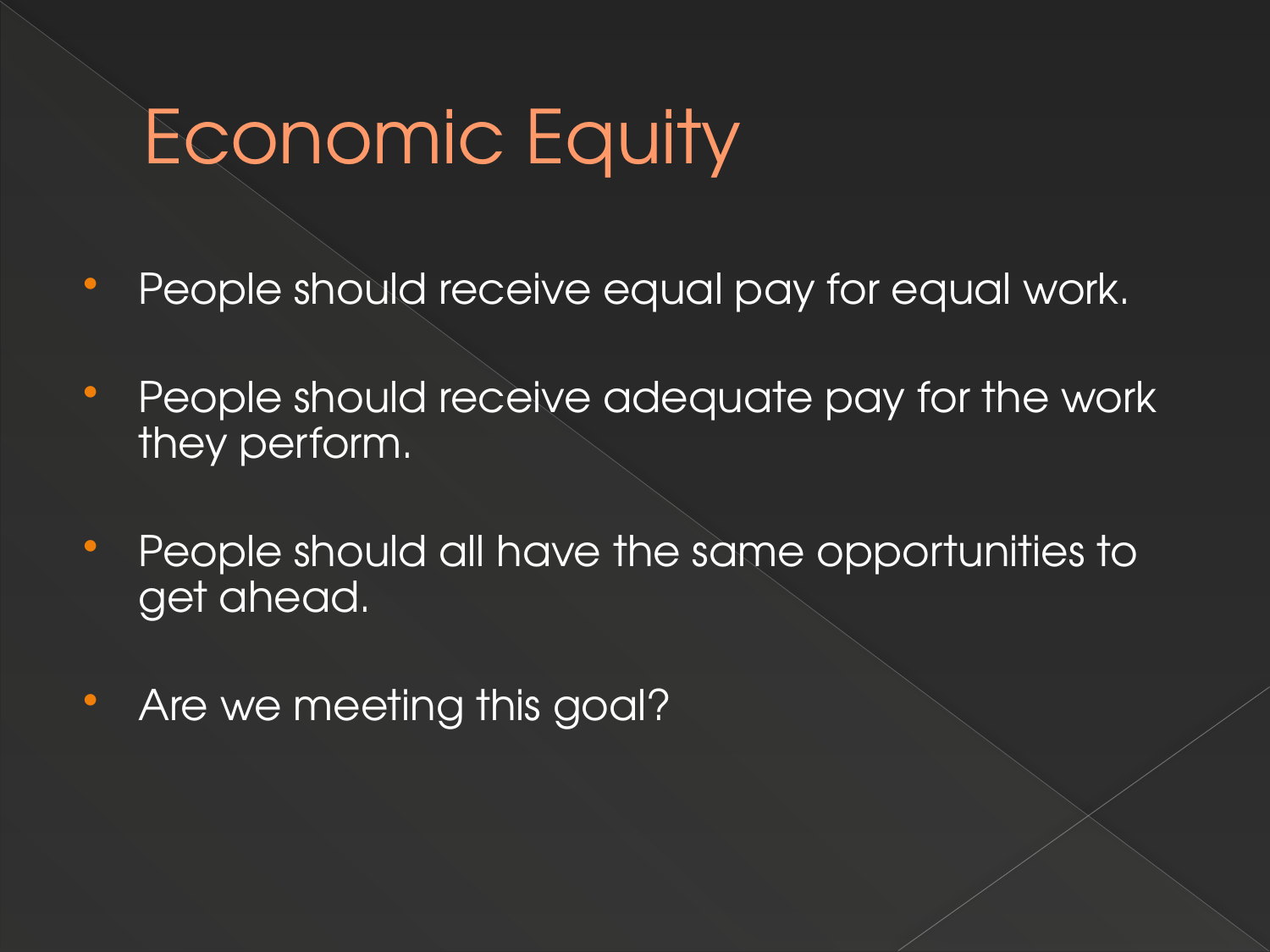

# Economic Equity
People should receive equal pay for equal work.

People should receive adequate pay for the work they perform.

People should all have the same opportunities to get ahead.

Are we meeting this goal?